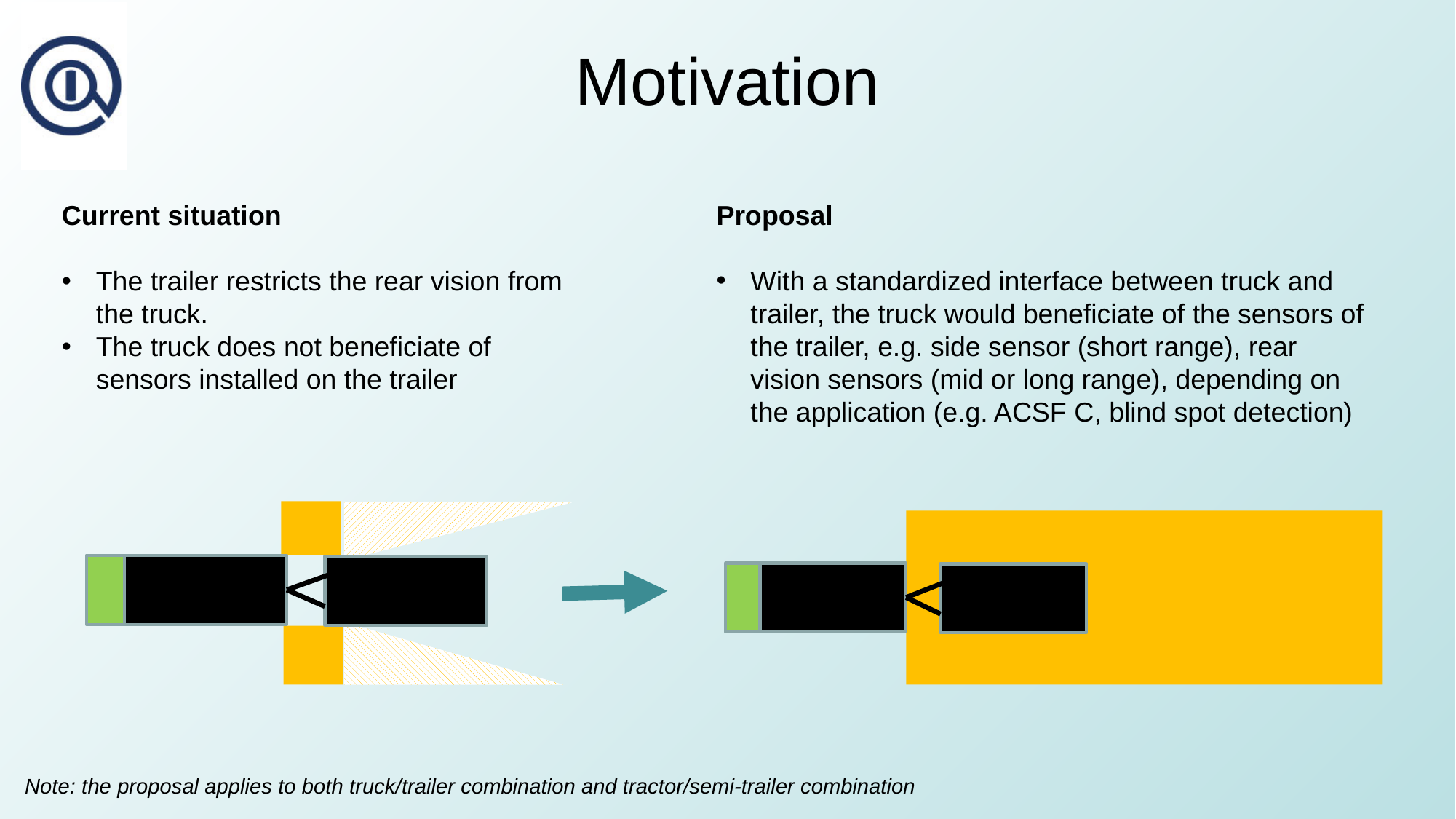

# Motivation
Proposal

With a standardized interface between truck and trailer, the truck would beneficiate of the sensors of the trailer, e.g. side sensor (short range), rear vision sensors (mid or long range), depending on the application (e.g. ACSF C, blind spot detection)
Current situation

The trailer restricts the rear vision from the truck.
The truck does not beneficiate of sensors installed on the trailer

Note: the proposal applies to both truck/trailer combination and tractor/semi-trailer combination